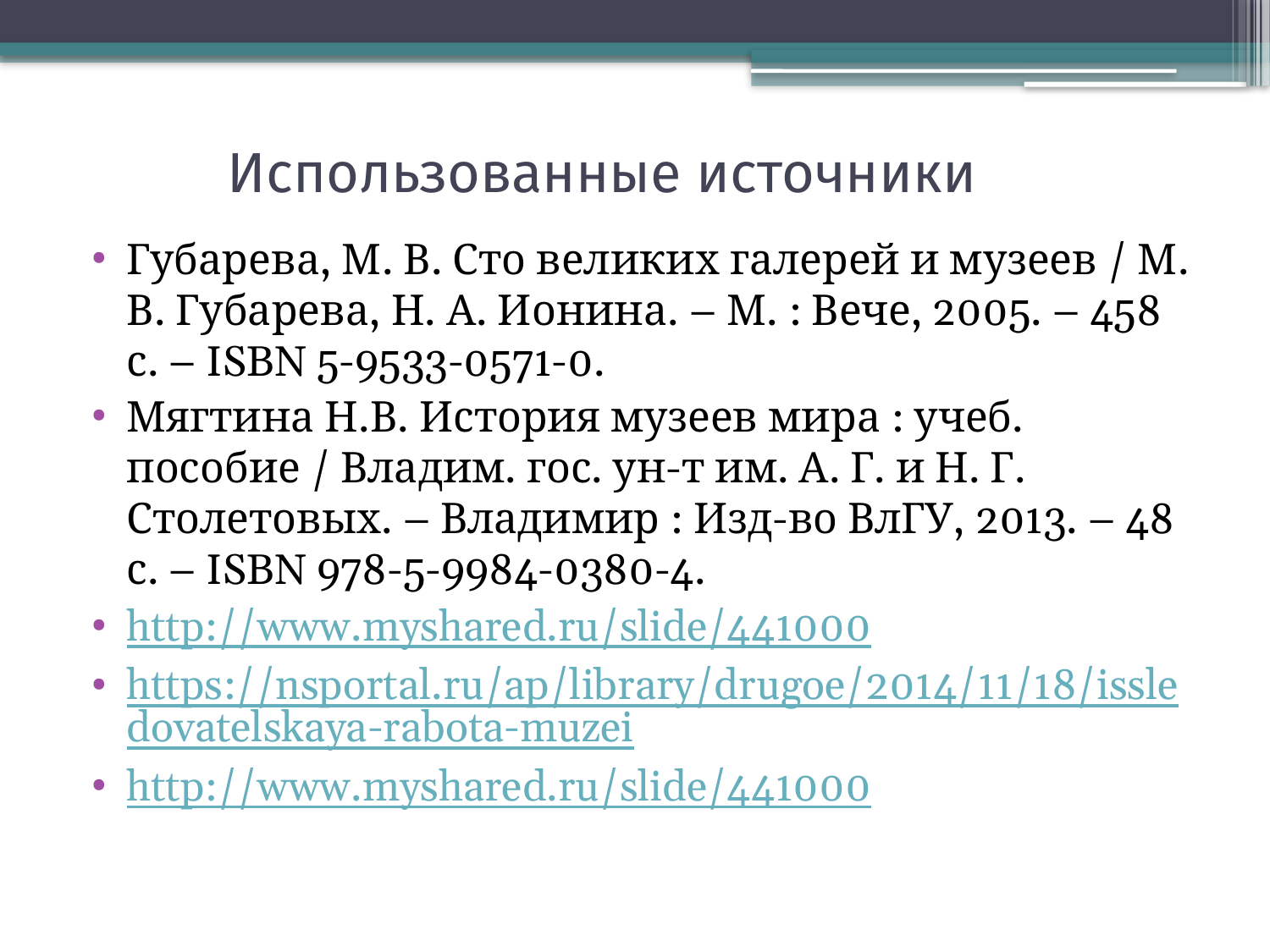

# Использованные источники
Губарева, М. В. Сто великих галерей и музеев / М. В. Губарева, Н. А. Ионина. – М. : Вече, 2005. – 458 с. – ISBN 5-9533-0571-0.
Мягтина Н.В. История музеев мира : учеб. пособие / Владим. гос. ун-т им. А. Г. и Н. Г. Столетовых. – Владимир : Изд-во ВлГУ, 2013. – 48 с. – ISBN 978-5-9984-0380-4.
http://www.myshared.ru/slide/441000
https://nsportal.ru/ap/library/drugoe/2014/11/18/issledovatelskaya-rabota-muzei
http://www.myshared.ru/slide/441000